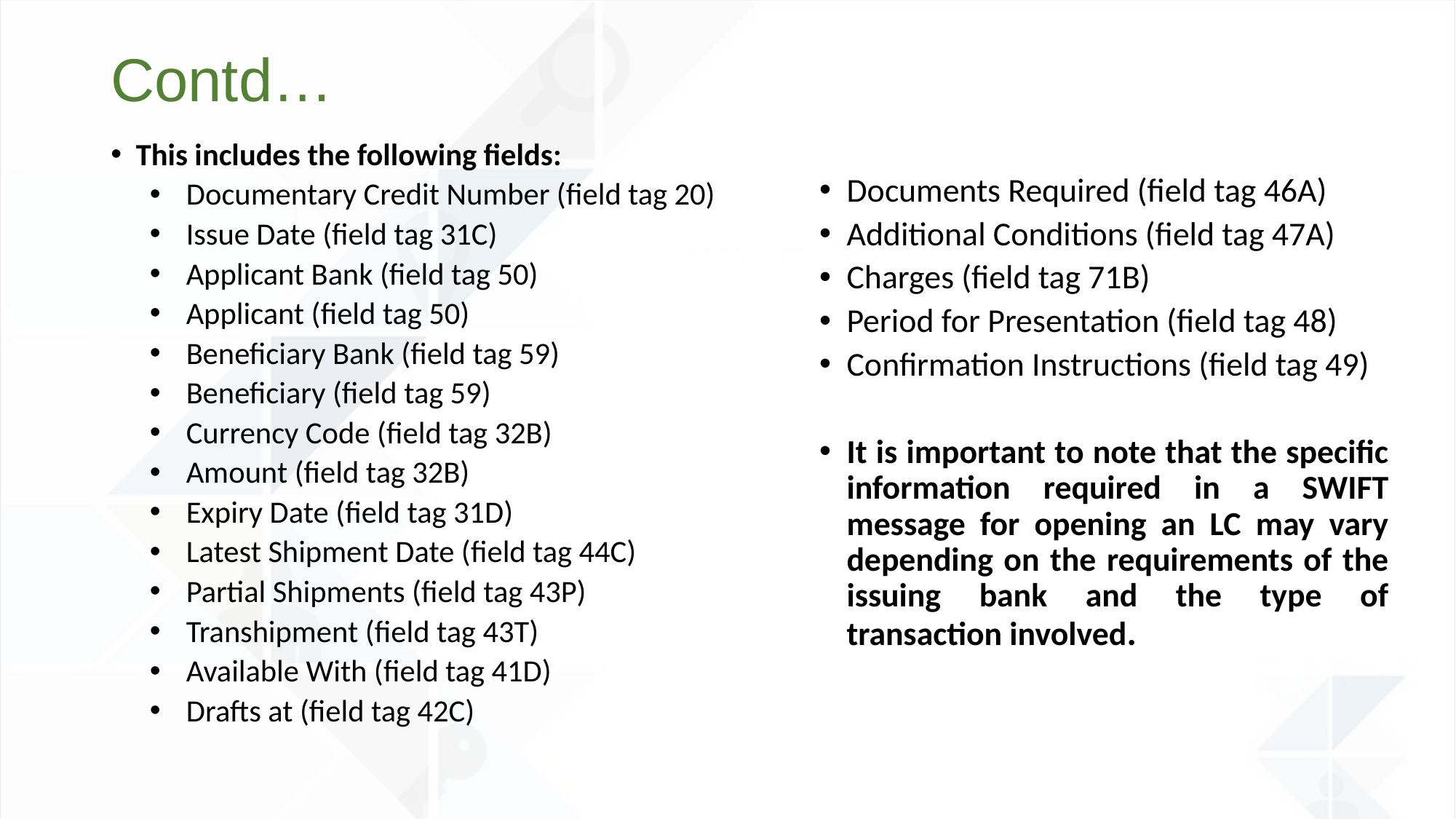

# Contd…
This includes the following fields:
Documentary Credit Number (field tag 20)
Issue Date (field tag 31C)
Applicant Bank (field tag 50)
Applicant (field tag 50)
Beneficiary Bank (field tag 59)
Beneficiary (field tag 59)
Currency Code (field tag 32B)
Amount (field tag 32B)
Expiry Date (field tag 31D)
Latest Shipment Date (field tag 44C)
Partial Shipments (field tag 43P)
Transhipment (field tag 43T)
Available With (field tag 41D)
Drafts at (field tag 42C)

Documents Required (field tag 46A)
Additional Conditions (field tag 47A)
Charges (field tag 71B)
Period for Presentation (field tag 48)
Confirmation Instructions (field tag 49)

It is important to note that the specific information required in a SWIFT message for opening an LC may vary depending on the requirements of the issuing bank and the type of transaction involved.